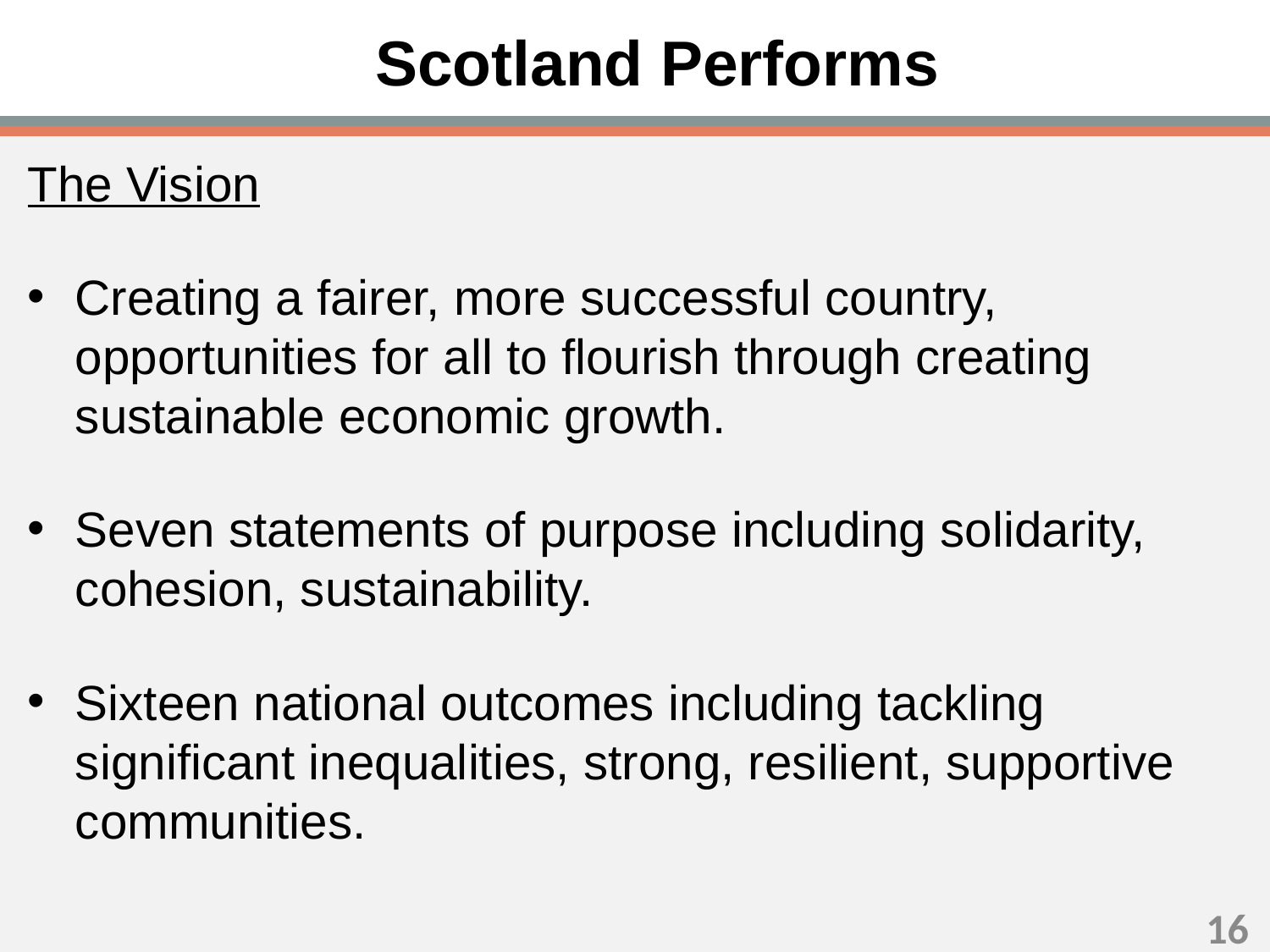

# Scotland Performs
The Vision

Creating a fairer, more successful country, opportunities for all to flourish through creating sustainable economic growth.

Seven statements of purpose including solidarity, cohesion, sustainability.

Sixteen national outcomes including tackling significant inequalities, strong, resilient, supportive communities.

16